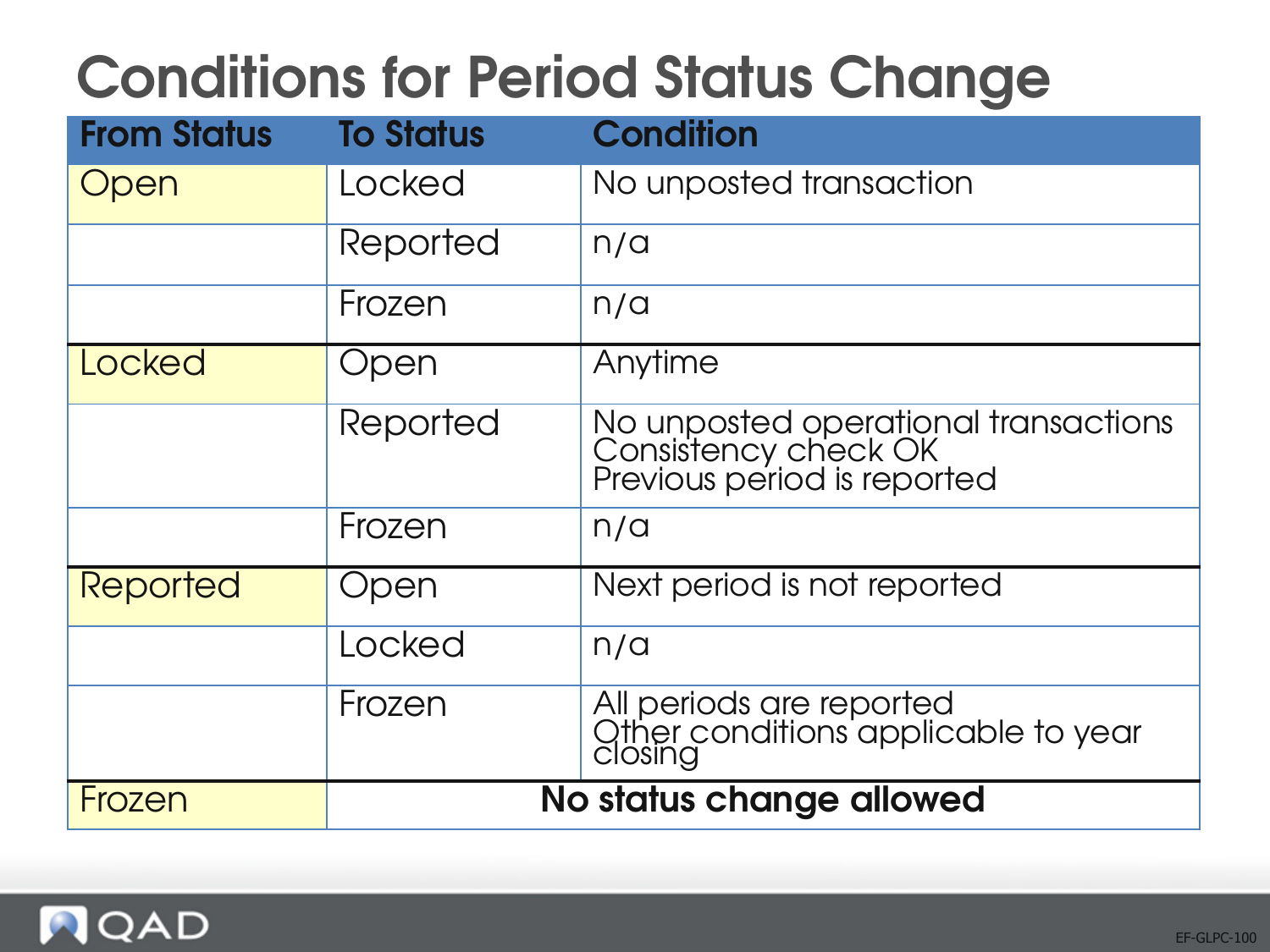

# Conditions for Period Status Change
| From Status | To Status | Condition |
| --- | --- | --- |
| Open | Locked | No unposted transaction |
|  | Reported | n/a |
|  | Frozen | n/a |
| Locked | Open | Anytime |
|  | Reported | No unposted operational transactions Consistency check OK Previous period is reported |
|  | Frozen | n/a |
| Reported | Open | Next period is not reported |
|  | Locked | n/a |
|  | Frozen | All periods are reported Other conditions applicable to year closing |
| Frozen | No status change allowed |  |
EF-GLPC-100